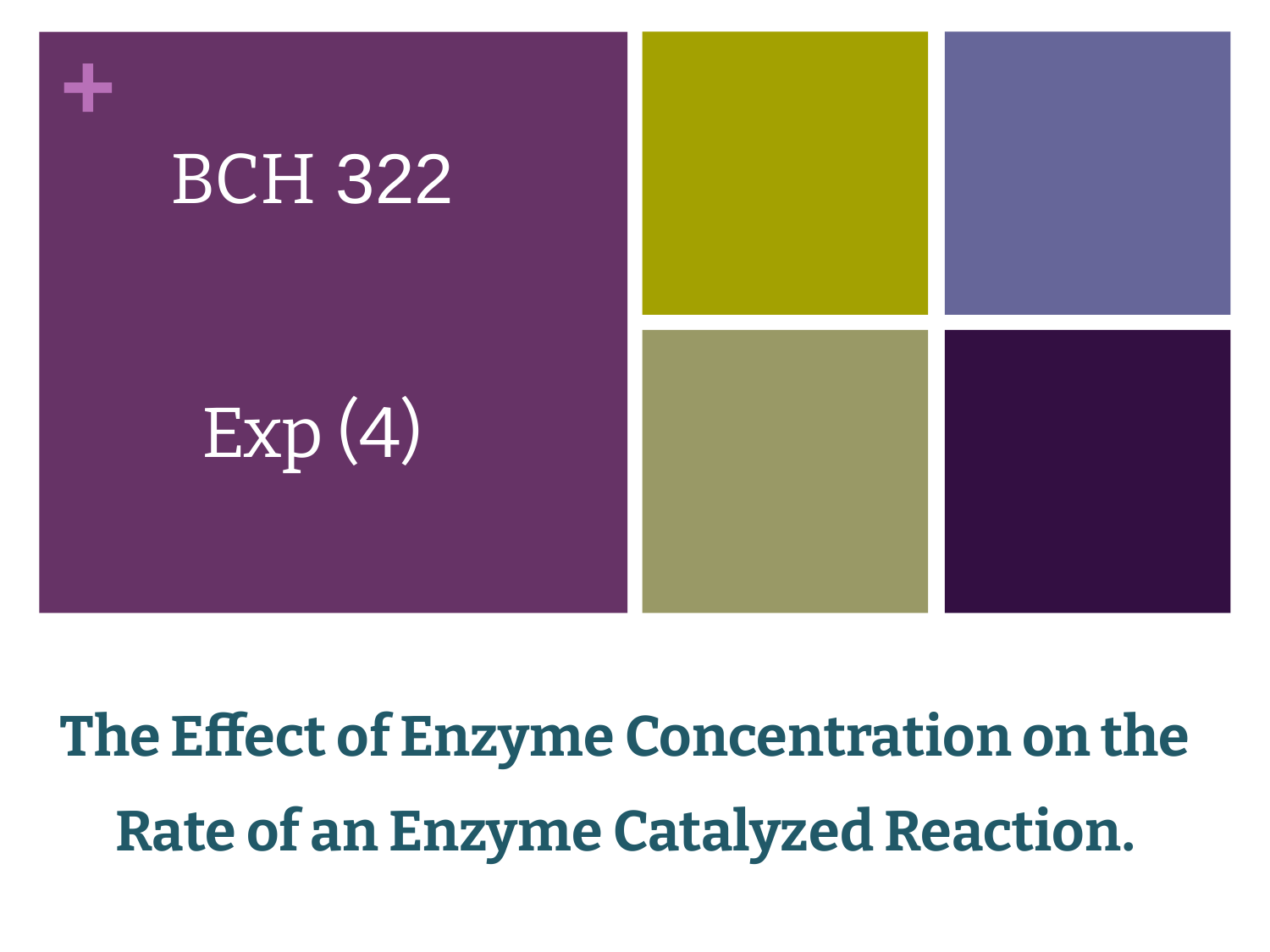

322 BCH

Exp (4)
# The Effect of Enzyme Concentration on the Rate of an Enzyme Catalyzed Reaction.